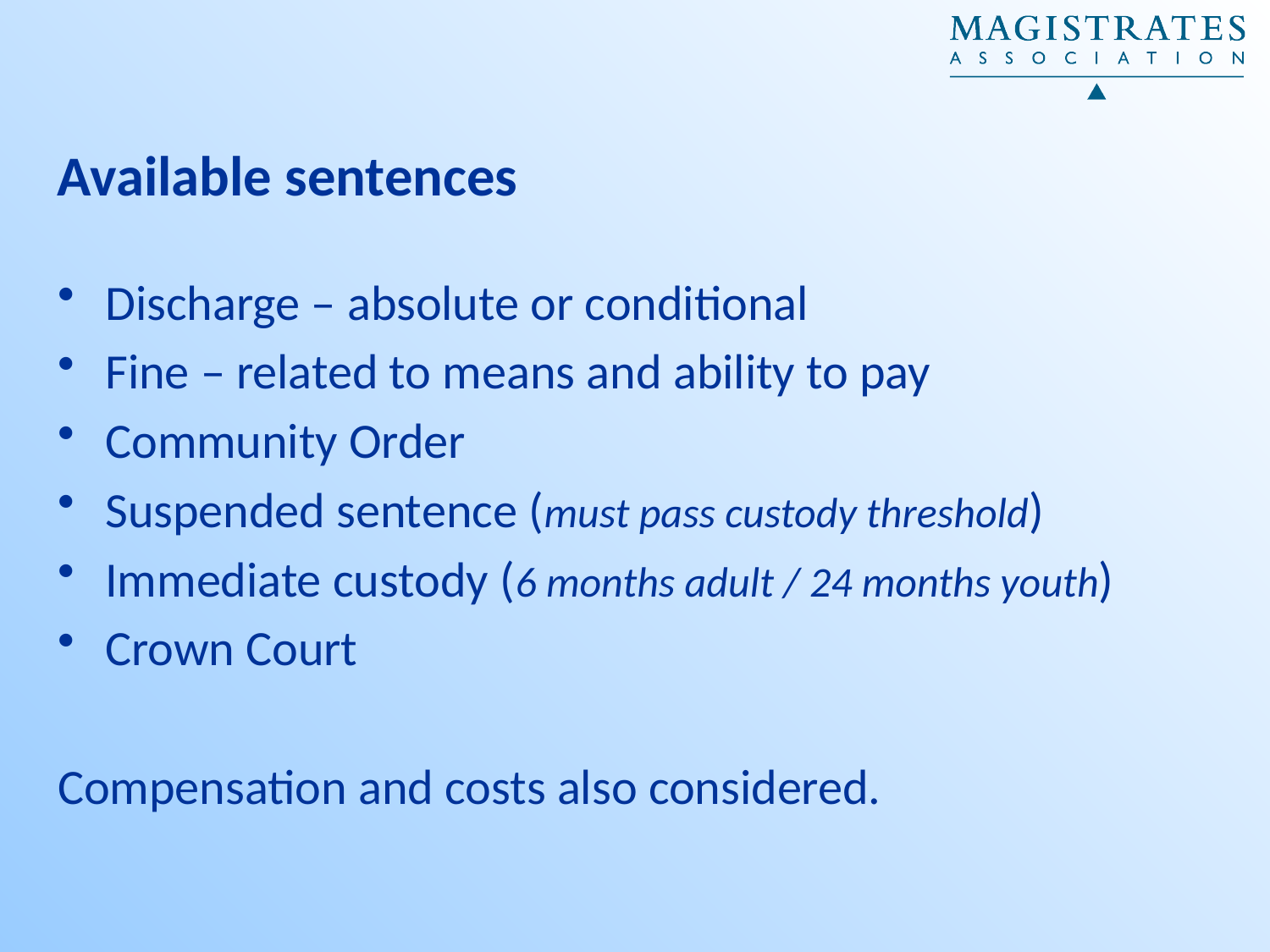

# Available sentences
Discharge – absolute or conditional
Fine – related to means and ability to pay
Community Order
Suspended sentence (must pass custody threshold)
Immediate custody (6 months adult / 24 months youth)
Crown Court

Compensation and costs also considered.